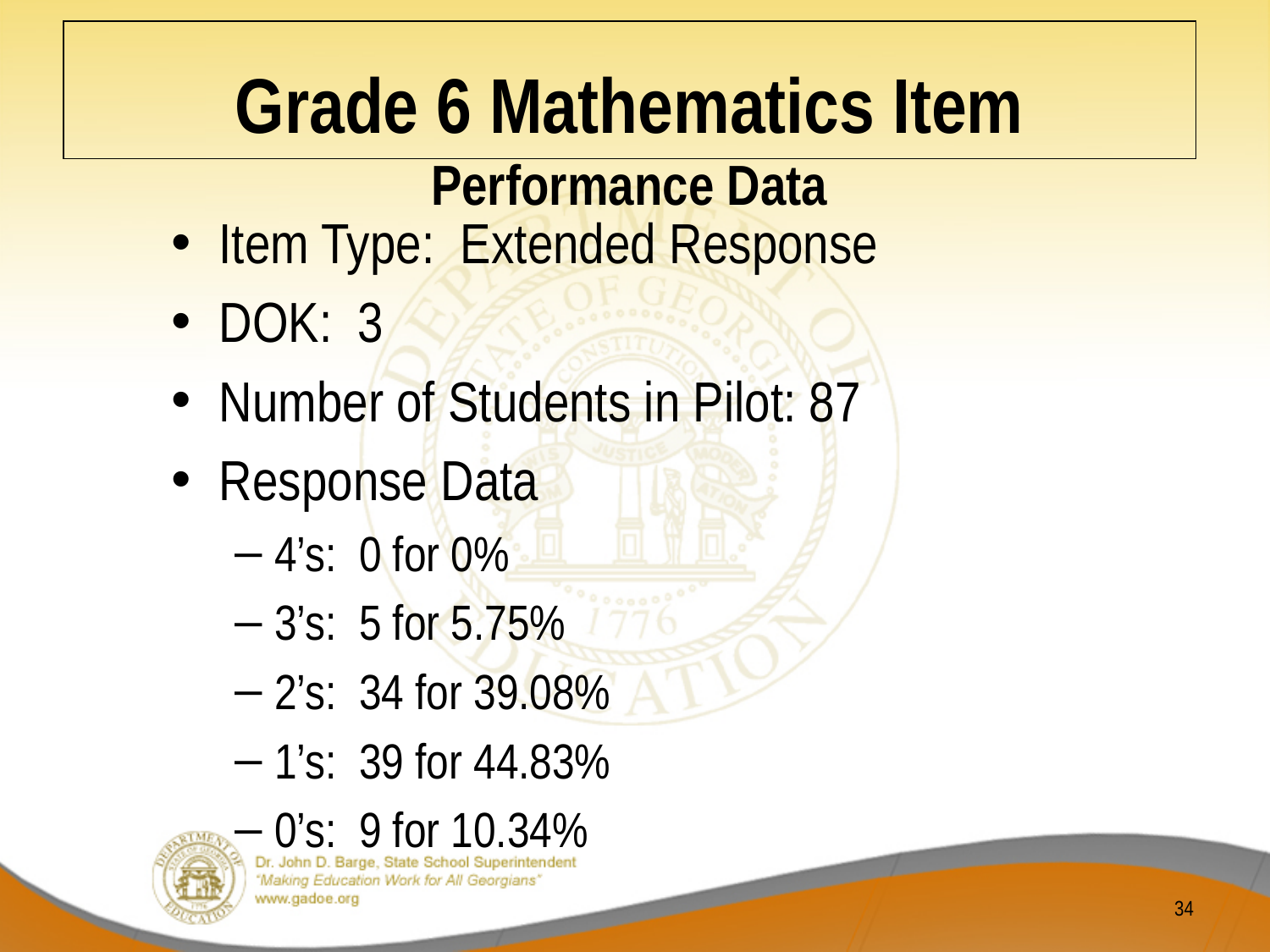

# Grade 6 Mathematics Item Performance Data
Item Type:  Extended Response
DOK:  3
Number of Students in Pilot: 87
Response Data
4’s:  0 for 0%
3’s:  5 for 5.75%
2’s:  34 for 39.08%
1’s:  39 for 44.83%
0’s:  9 for 10.34%
34